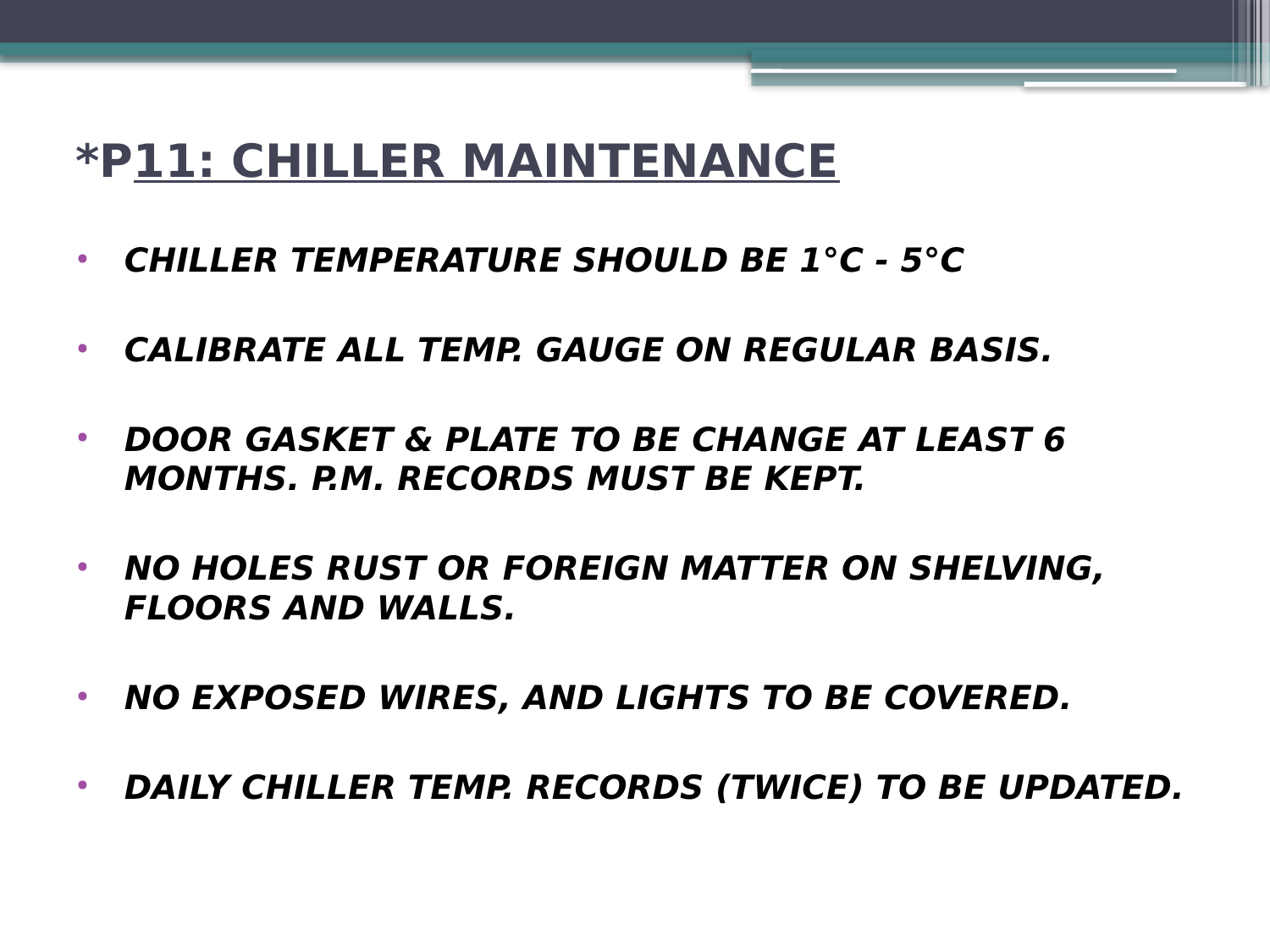

# *P11: CHILLER MAINTENANCE
CHILLER TEMPERATURE SHOULD BE 1°C - 5°C

CALIBRATE ALL TEMP. GAUGE ON REGULAR BASIS.

DOOR GASKET & PLATE TO BE CHANGE AT LEAST 6 MONTHS. P.M. RECORDS MUST BE KEPT.

NO HOLES RUST OR FOREIGN MATTER ON SHELVING, FLOORS AND WALLS.

NO EXPOSED WIRES, AND LIGHTS TO BE COVERED.

DAILY CHILLER TEMP. RECORDS (TWICE) TO BE UPDATED.